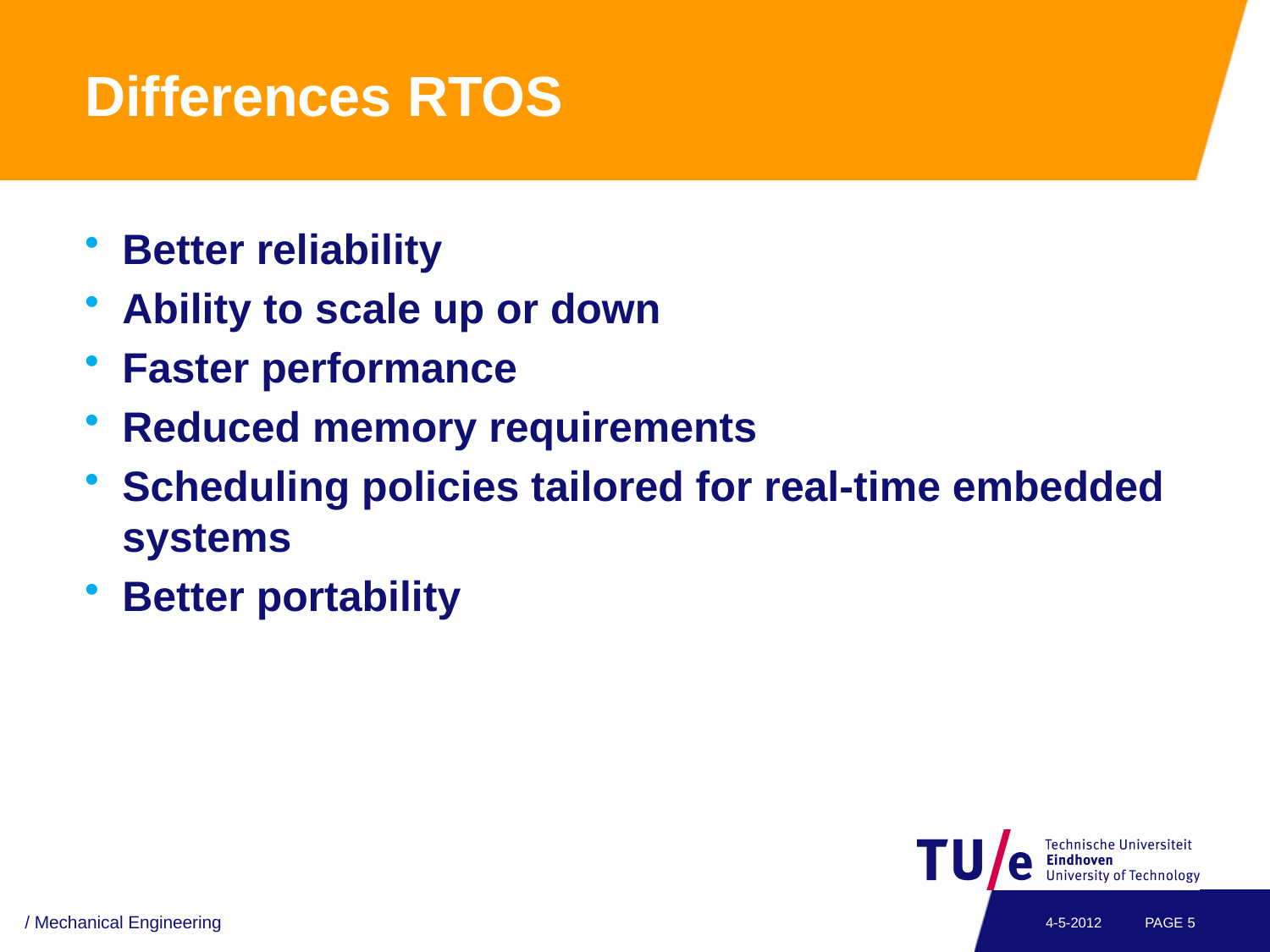

# Differences RTOS
Better reliability
Ability to scale up or down
Faster performance
Reduced memory requirements
Scheduling policies tailored for real-time embedded systems
Better portability

/ Mechanical Engineering
4-5-2012
PAGE 5